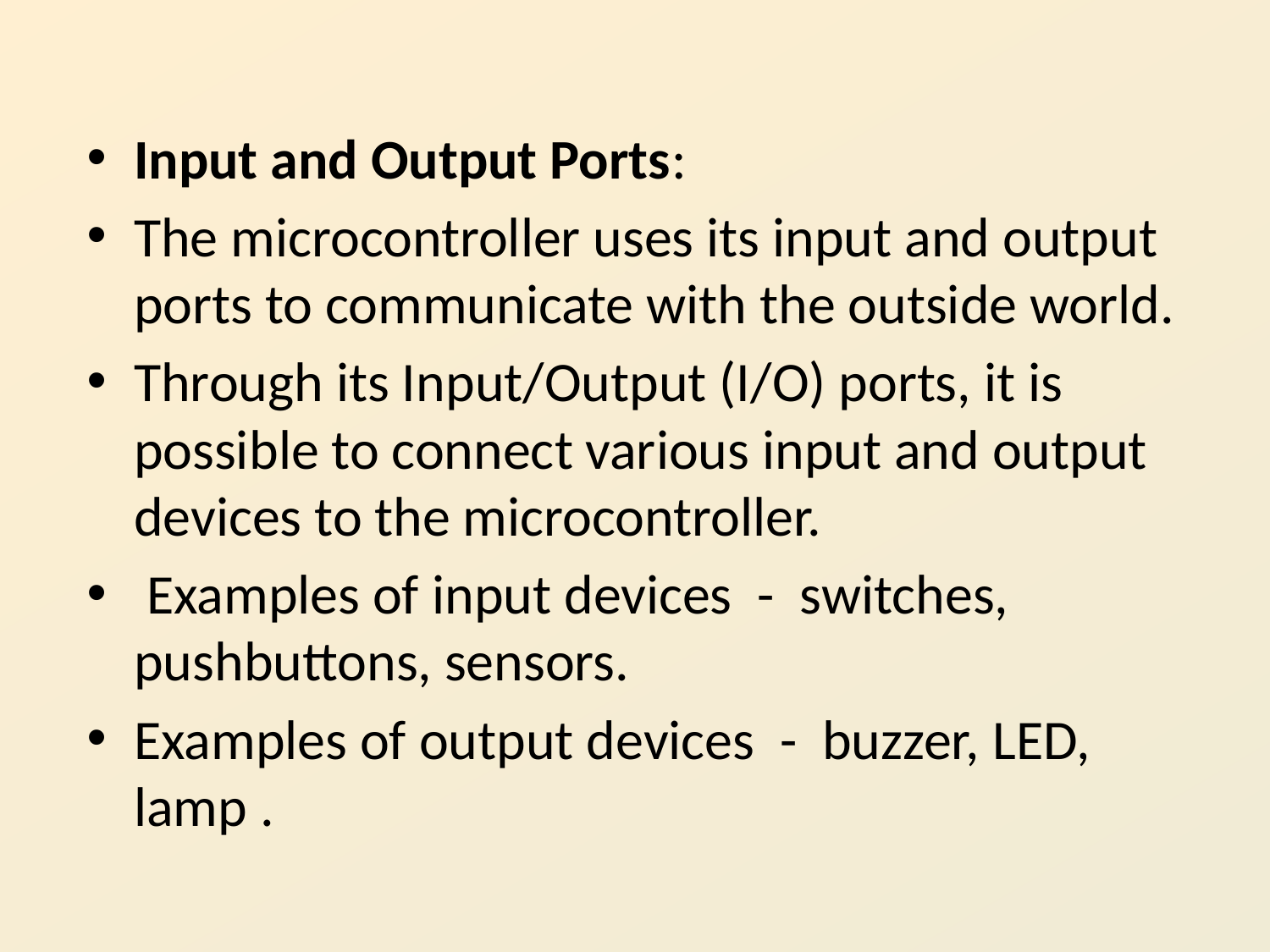

#
Input and Output Ports:
The microcontroller uses its input and output ports to communicate with the outside world.
Through its Input/Output (I/O) ports, it is possible to connect various input and output devices to the microcontroller.
 Examples of input devices  -  switches, pushbuttons, sensors.
Examples of output devices  -  buzzer, LED, lamp .